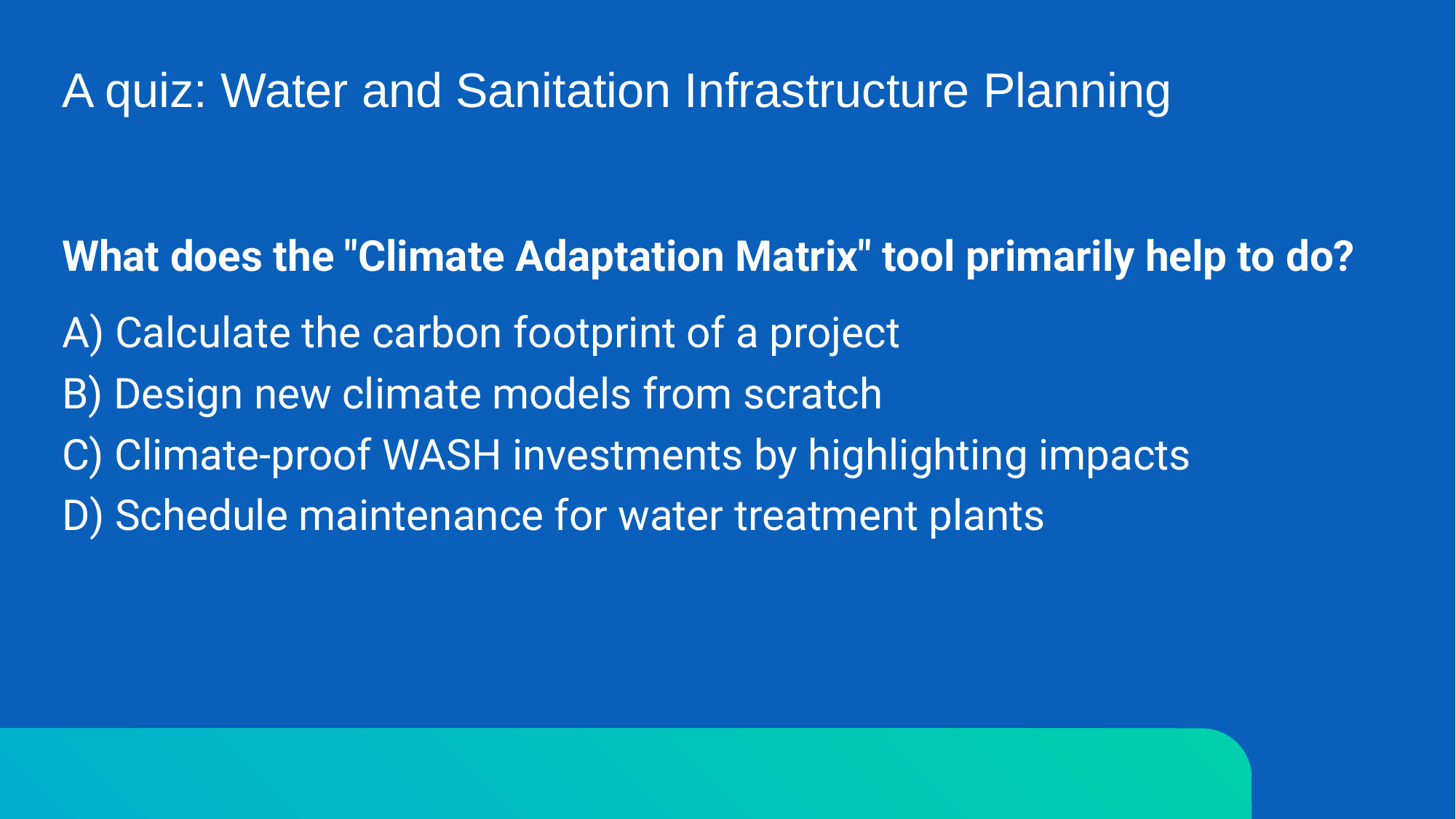

# A quiz: Water and Sanitation Infrastructure Planning
What does the "Climate Adaptation Matrix" tool primarily help to do?
A) Calculate the carbon footprint of a project
B) Design new climate models from scratch
C) Climate-proof WASH investments by highlighting impacts
D) Schedule maintenance for water treatment plants